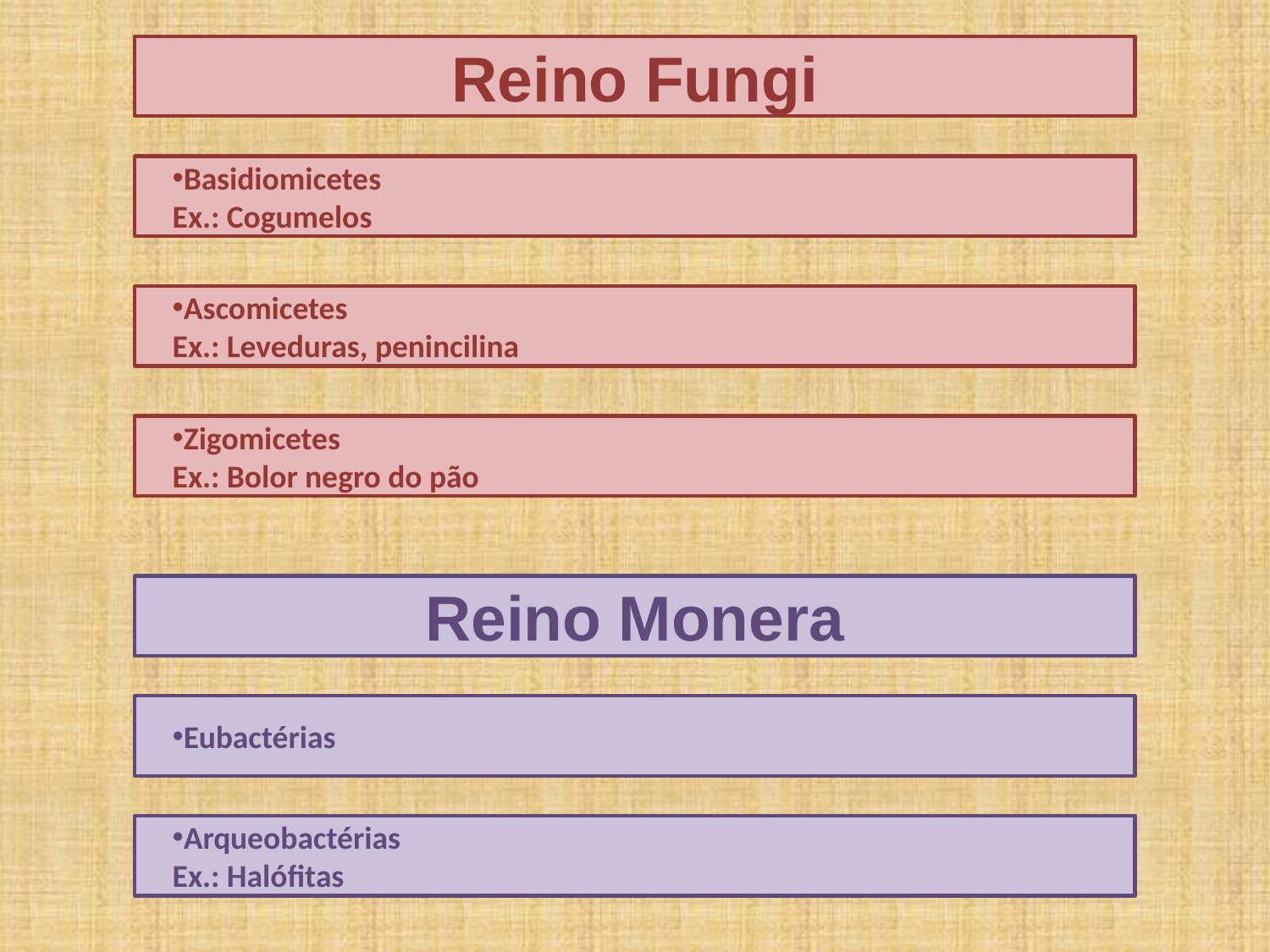

Reino Fungi
Basidiomicetes
Ex.: Cogumelos
Ascomicetes
Ex.: Leveduras, penincilina
Zigomicetes
Ex.: Bolor negro do pão
Reino Monera
Eubactérias
Arqueobactérias
Ex.: Halófitas